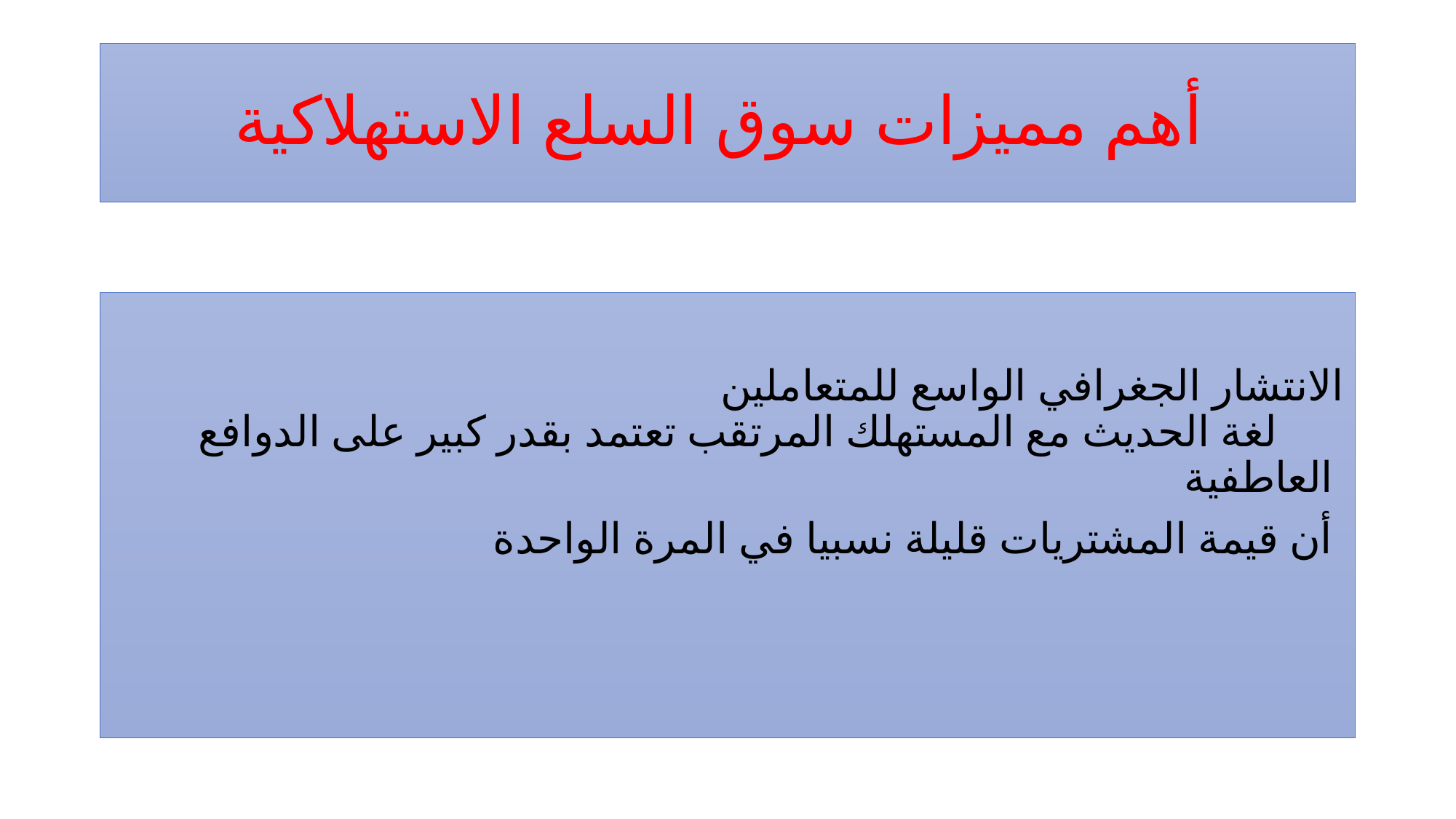

# أهم مميزات سوق السلع الاستهلاكية

الانتشار الجغرافي الواسع للمتعاملين                                                             لغة الحديث مع المستهلك المرتقب تعتمد بقدر كبير على الدوافع العاطفية
أن قيمة المشتريات قليلة نسبيا في المرة الواحدة